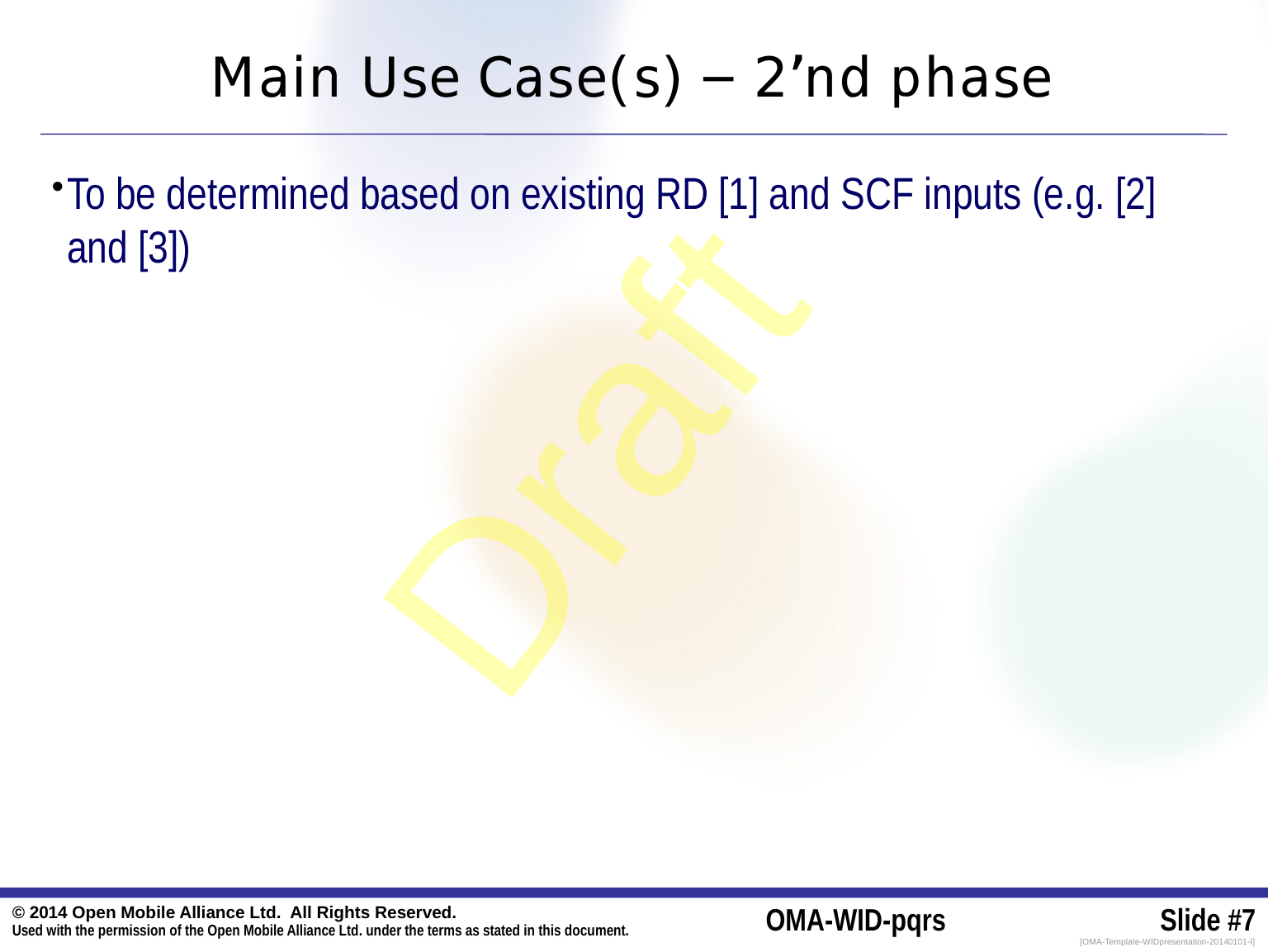

# Main Use Case(s) – 2’nd phase
To be determined based on existing RD [1] and SCF inputs (e.g. [2] and [3])